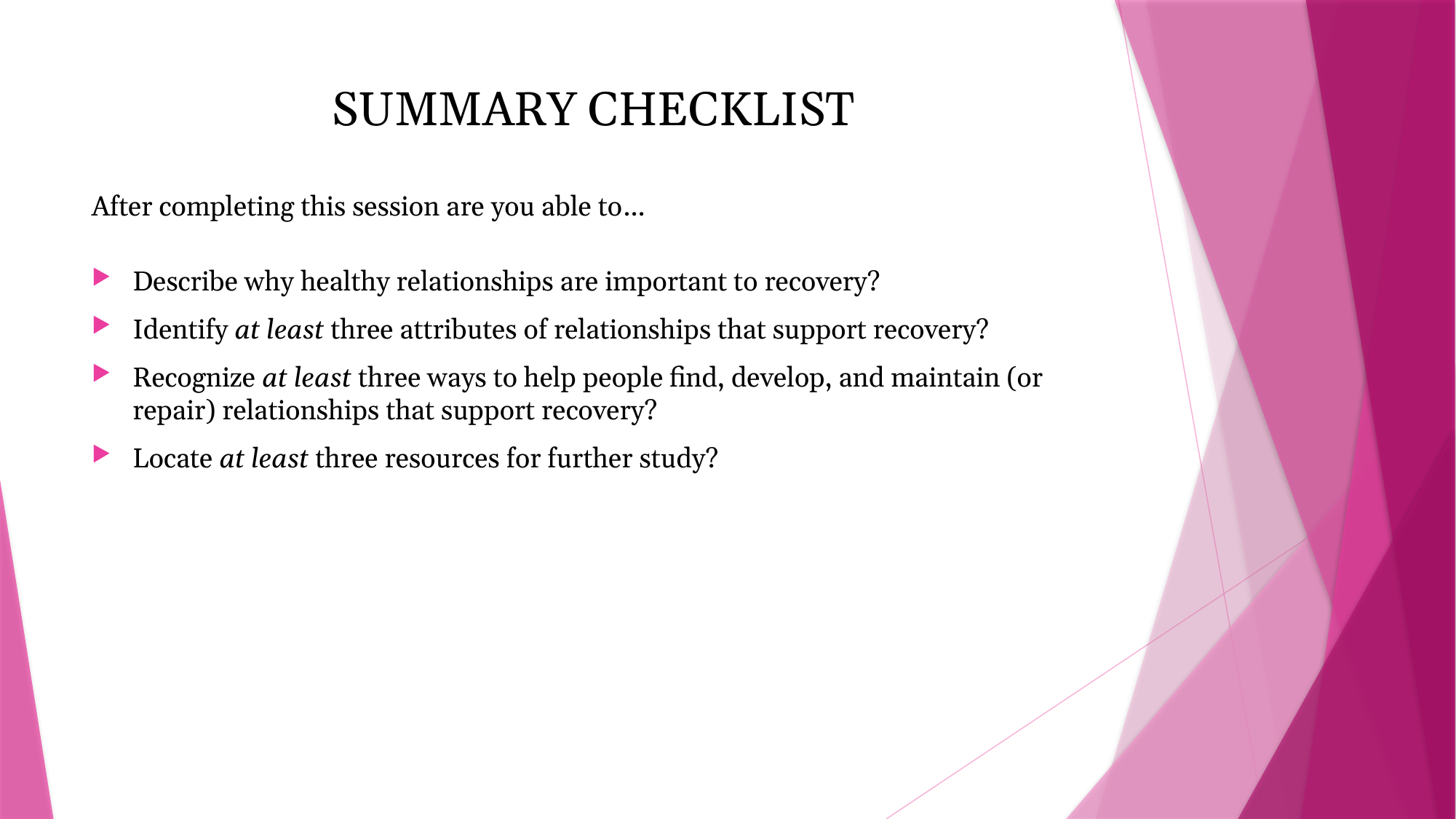

# SUMMARY CHECKLIST
After completing this session are you able to…
Describe why healthy relationships are important to recovery?
Identify at least three attributes of relationships that support recovery?
Recognize at least three ways to help people find, develop, and maintain (or repair) relationships that support recovery?
Locate at least three resources for further study?